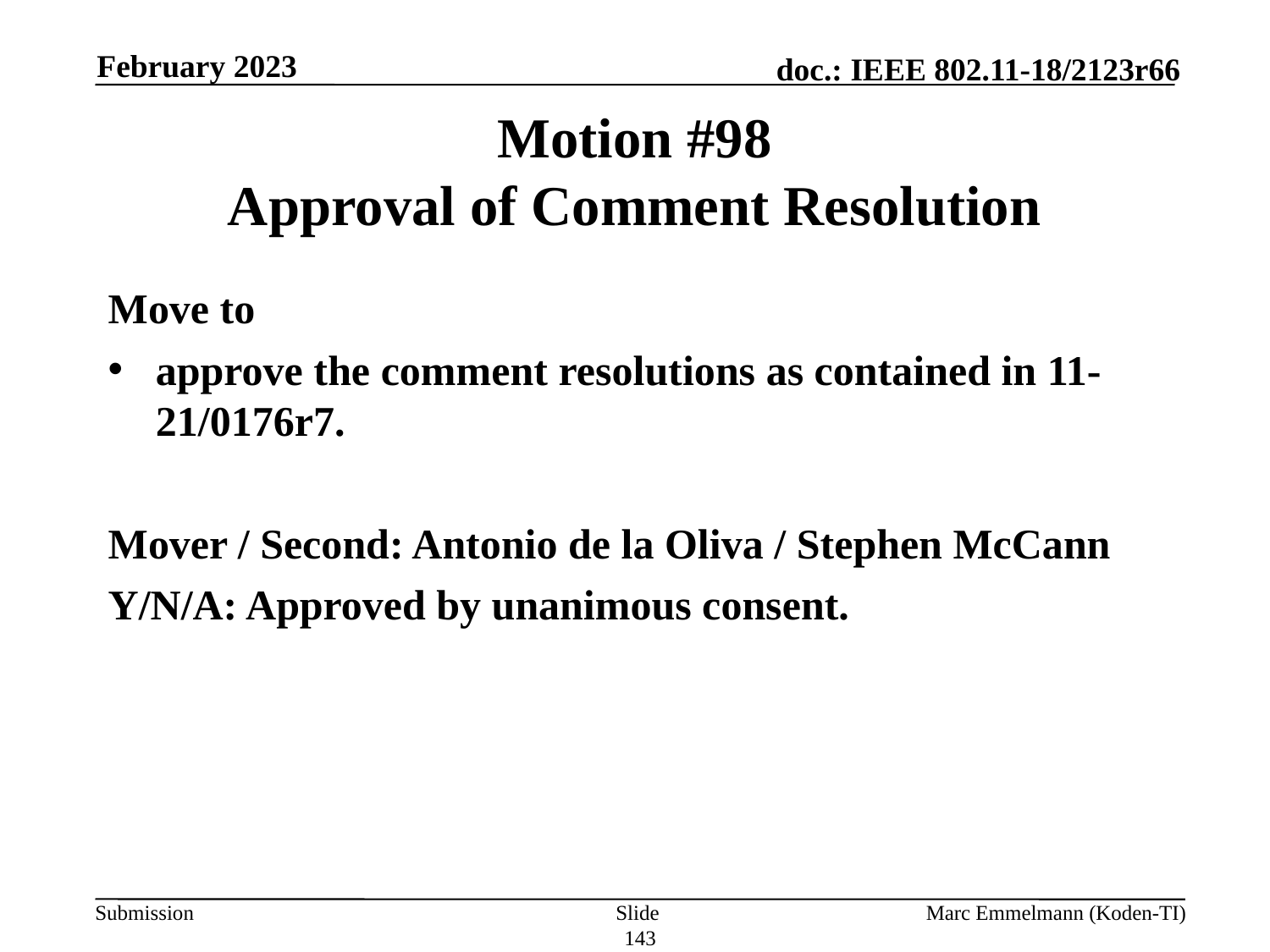

February 2023
# Motion #98 Approval of Comment Resolution
Move to
approve the comment resolutions as contained in 11-21/0176r7.

Mover / Second: Antonio de la Oliva / Stephen McCann
Y/N/A: Approved by unanimous consent.
Slide 143
Marc Emmelmann (Koden-TI)